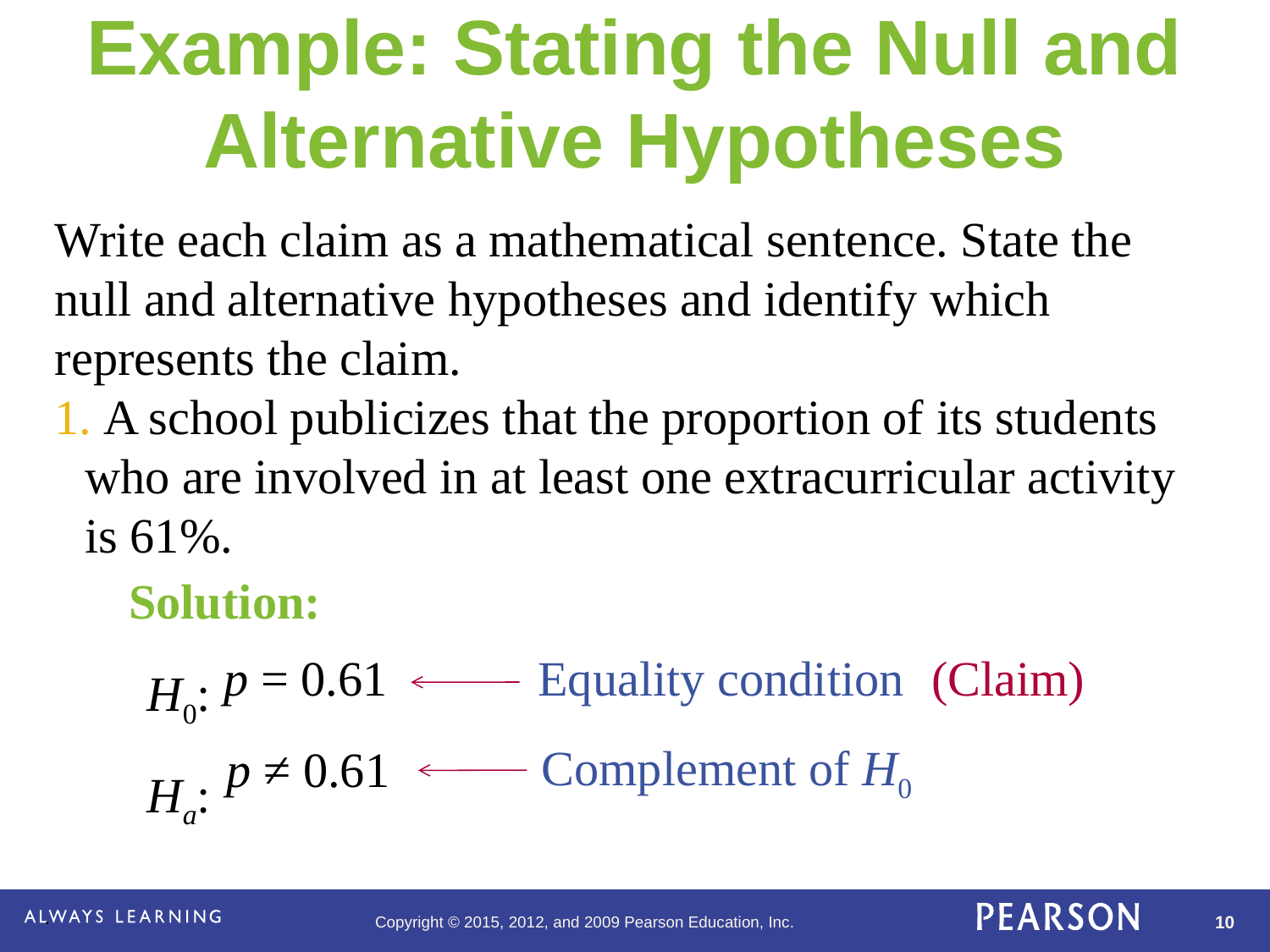

# Example: Stating the Null and Alternative Hypotheses
Write each claim as a mathematical sentence. State the null and alternative hypotheses and identify which represents the claim.
 A school publicizes that the proportion of its students who are involved in at least one extracurricular activity is 61%.
Solution:
H0:
Ha:
p = 0.61
(Claim)
Equality condition
Complement of H0
p ≠ 0.61
.